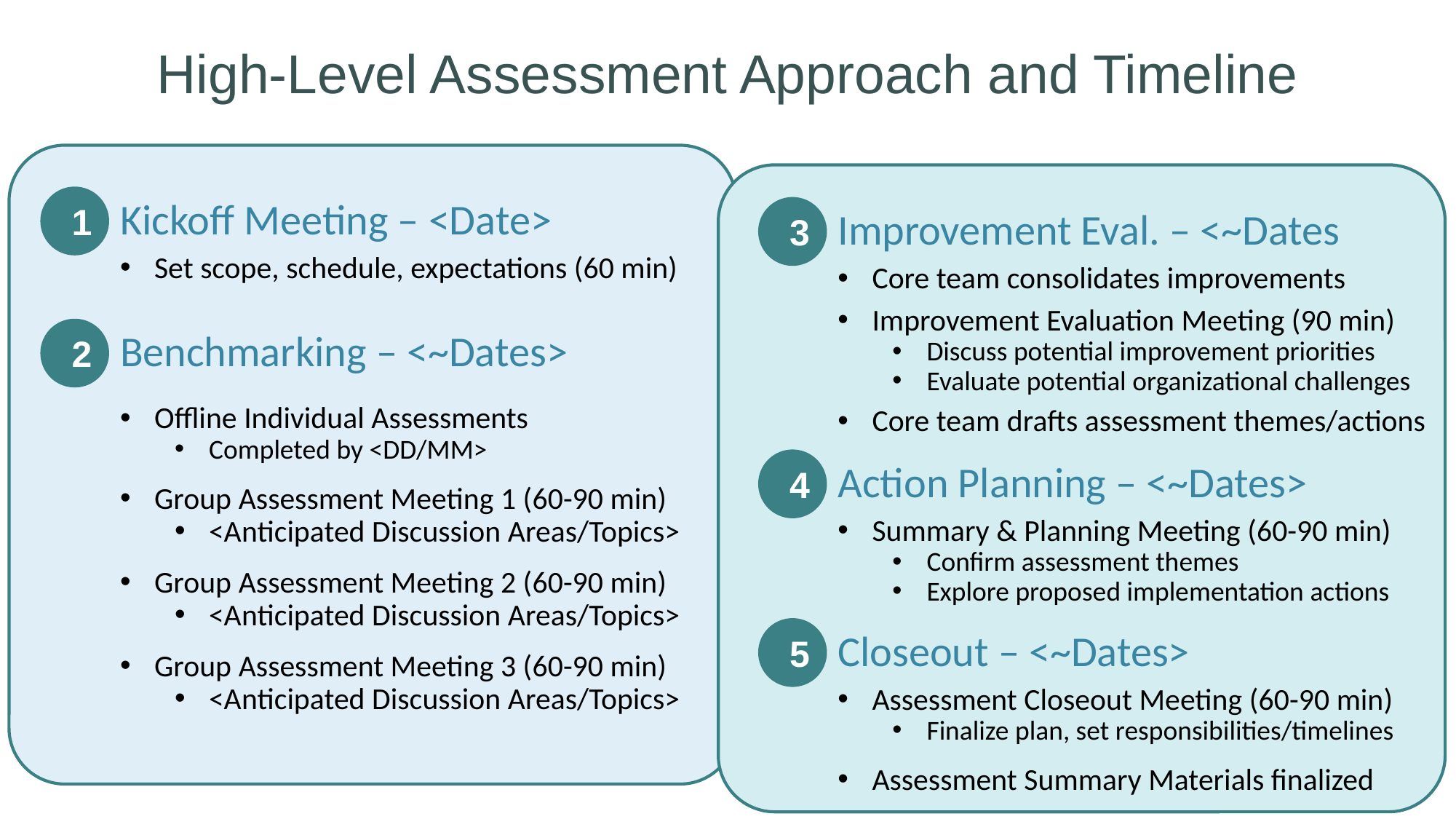

# High-Level Assessment Approach and Timeline

1
Kickoff Meeting – <Date>
Set scope, schedule, expectations (60 min)
3
Improvement Eval. – <~Dates
Core team consolidates improvements
Improvement Evaluation Meeting (90 min)
Discuss potential improvement priorities
Evaluate potential organizational challenges
Core team drafts assessment themes/actions

2
Benchmarking – <~Dates>
Offline Individual Assessments
Completed by <DD/MM>
Group Assessment Meeting 1 (60-90 min)
<Anticipated Discussion Areas/Topics>
Group Assessment Meeting 2 (60-90 min)
<Anticipated Discussion Areas/Topics>
Group Assessment Meeting 3 (60-90 min)
<Anticipated Discussion Areas/Topics>

4
Action Planning – <~Dates>
Summary & Planning Meeting (60-90 min)
Confirm assessment themes
Explore proposed implementation actions
5
Closeout – <~Dates>
Assessment Closeout Meeting (60-90 min)
Finalize plan, set responsibilities/timelines
Assessment Summary Materials finalized